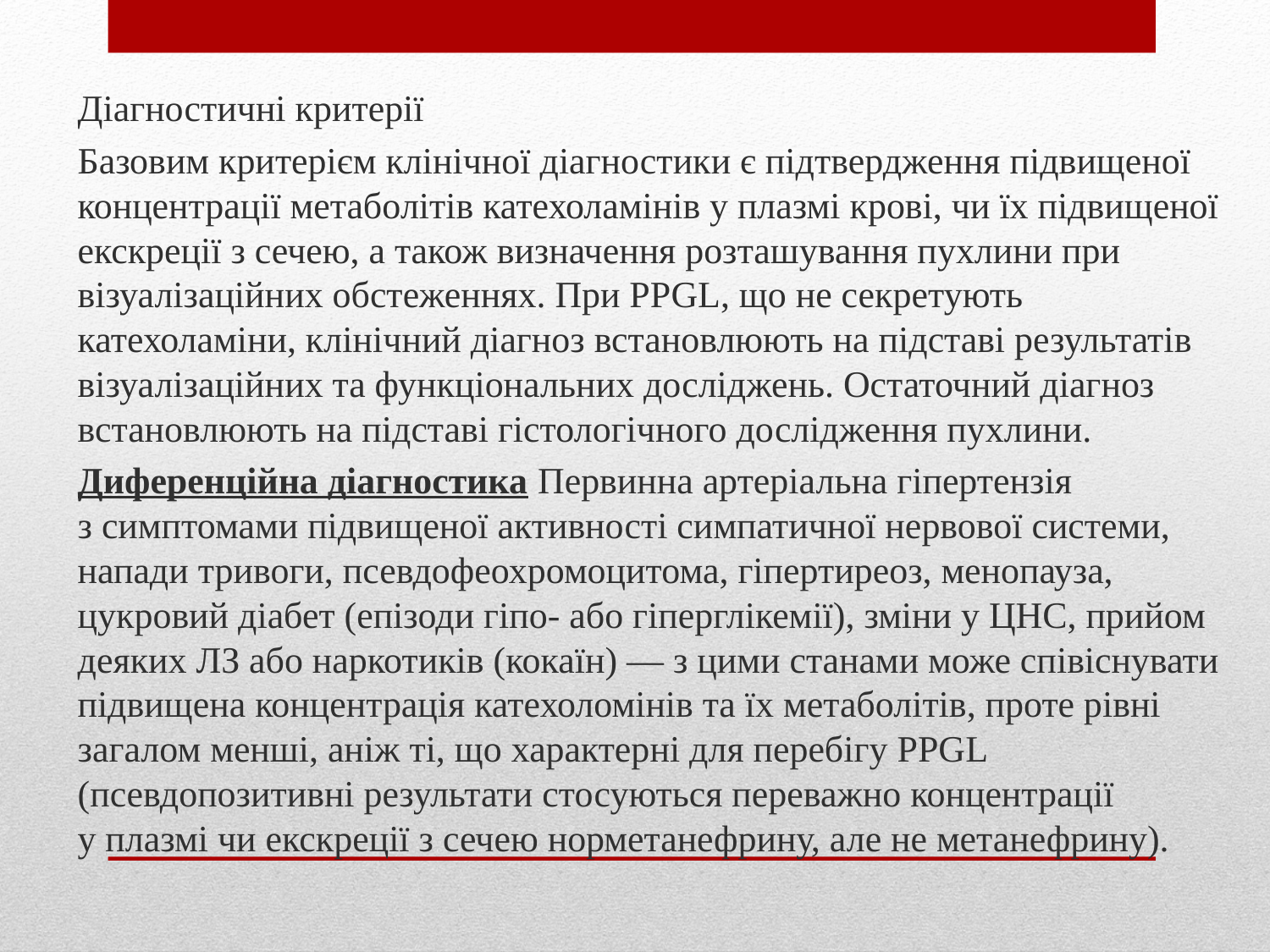

Діагностичні критерії
Базовим критерієм клінічної діагностики є підтвердження підвищеної концентрації метаболітів катехоламінів у плазмі крові, чи їх підвищеної екскреції з сечею, а також визначення розташування пухлини при візуалізаційних обстеженнях. При PPGL, що не секретують катехоламіни, клінічний діагноз встановлюють на підставі результатів візуалізаційних та функціональних досліджень. Остаточний діагноз встановлюють на підставі гістологічного дослідження пухлини.
Диференційна діагностика Первинна артеріальна гіпертензія з симптомами підвищеної активності симпатичної нервової системи, напади тривоги, псевдофеохромоцитома, гіпертиреоз, менопауза, цукровий діабет (епізоди гіпо- або гіперглікемії), зміни у ЦНС, прийом деяких ЛЗ або наркотиків (кокаїн) — з цими станами може співіснувати підвищена концентрація катехоломінів та їх метаболітів, проте рівні загалом менші, аніж ті, що характерні для перебігу PPGL (псевдопозитивні результати стосуються переважно концентрації у плазмі чи екскреції з сечею норметанефрину, але не метанефрину).